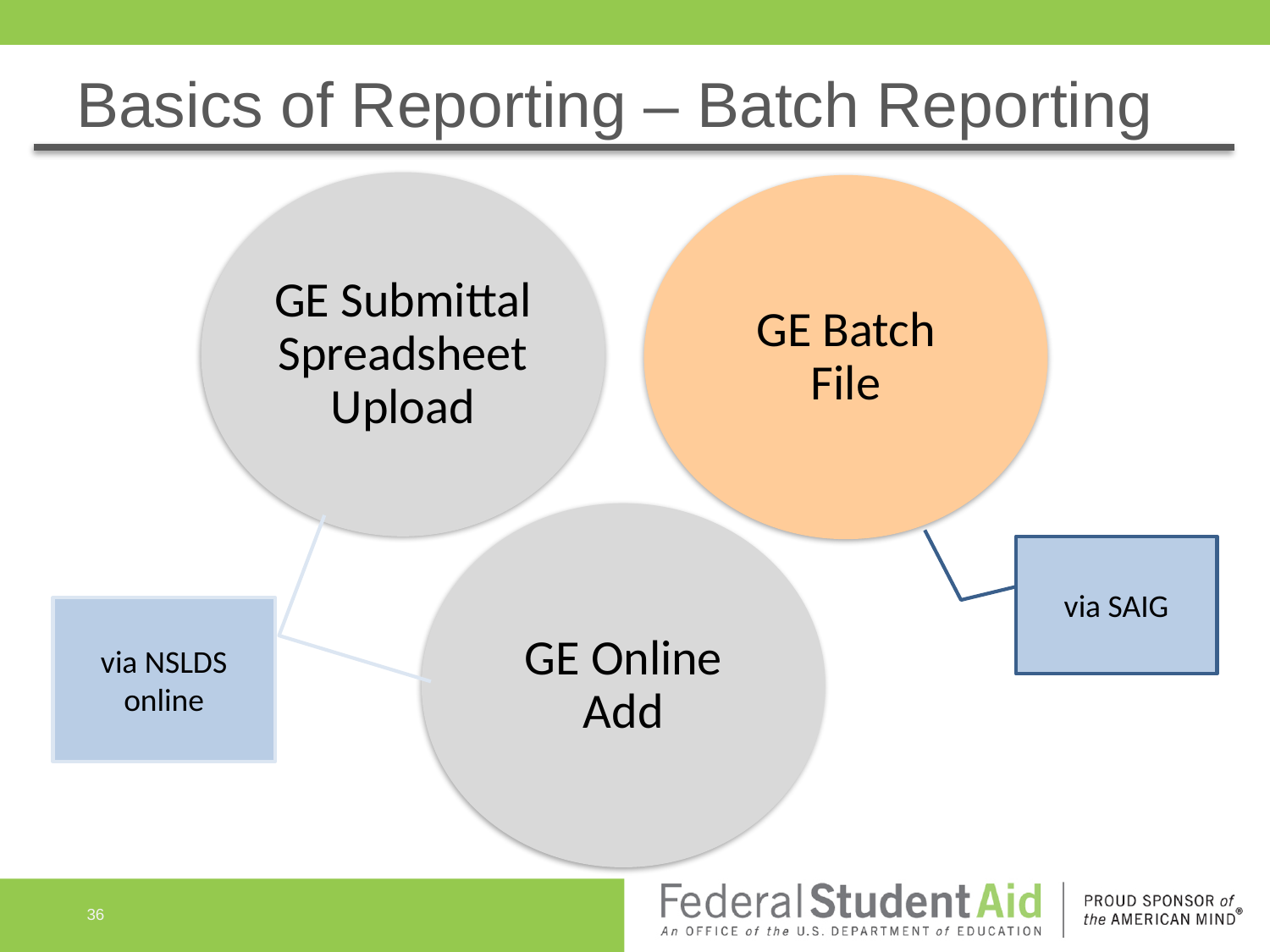

# Basics of Reporting – Batch Reporting
GE Submittal Spreadsheet Upload
GE Batch File
GE Online Add

via SAIG
via NSLDS online
36